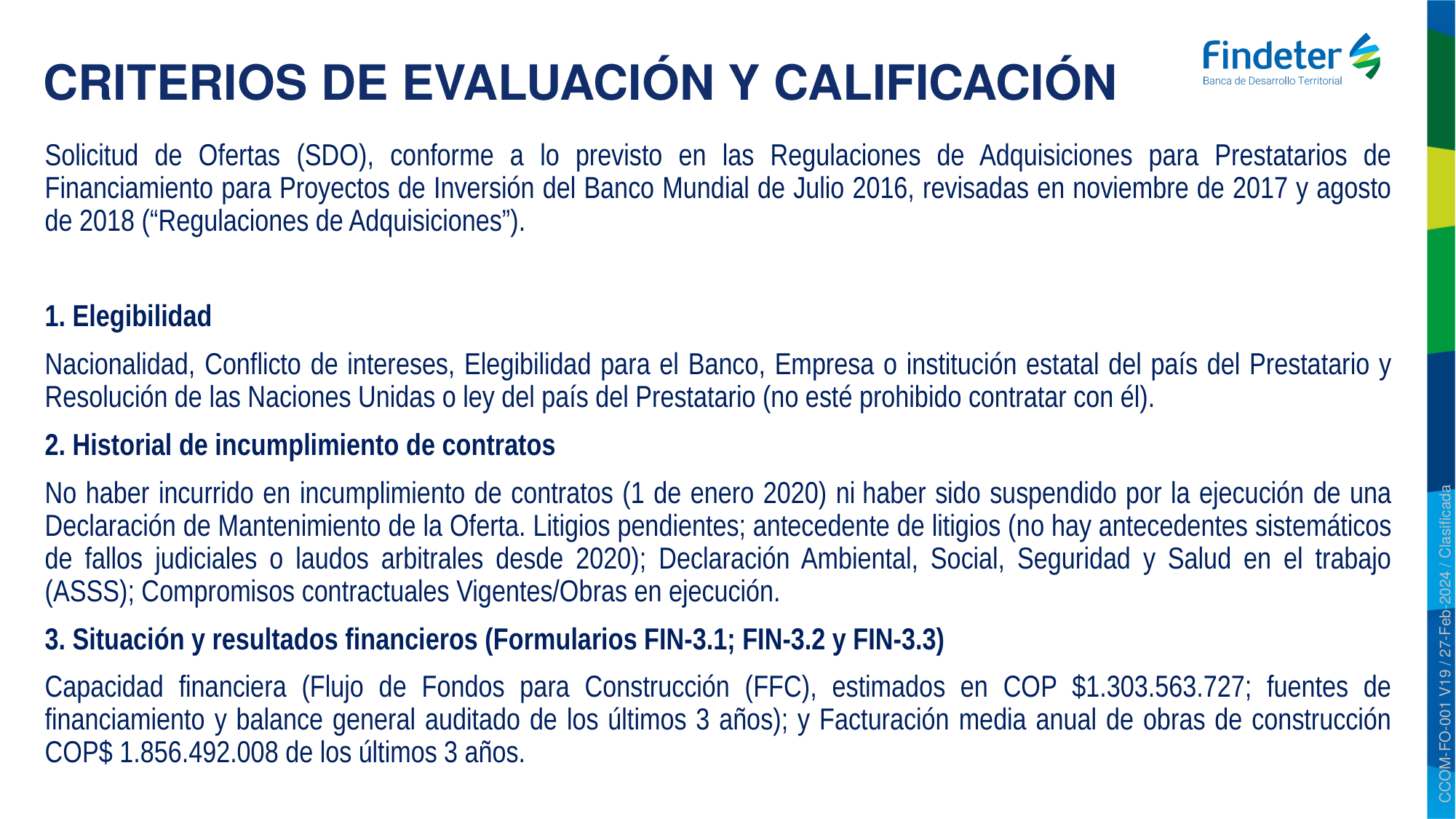

# CRITERIOS DE EVALUACIÓN Y CALIFICACIÓN
Solicitud de Ofertas (SDO), conforme a lo previsto en las Regulaciones de Adquisiciones para Prestatarios de Financiamiento para Proyectos de Inversión del Banco Mundial de Julio 2016, revisadas en noviembre de 2017 y agosto de 2018 (“Regulaciones de Adquisiciones”).

1. Elegibilidad
Nacionalidad, Conflicto de intereses, Elegibilidad para el Banco, Empresa o institución estatal del país del Prestatario y Resolución de las Naciones Unidas o ley del país del Prestatario (no esté prohibido contratar con él).
2. Historial de incumplimiento de contratos
No haber incurrido en incumplimiento de contratos (1 de enero 2020) ni haber sido suspendido por la ejecución de una Declaración de Mantenimiento de la Oferta. Litigios pendientes; antecedente de litigios (no hay antecedentes sistemáticos de fallos judiciales o laudos arbitrales desde 2020); Declaración Ambiental, Social, Seguridad y Salud en el trabajo (ASSS); Compromisos contractuales Vigentes/Obras en ejecución.
3. Situación y resultados financieros (Formularios FIN-3.1; FIN-3.2 y FIN-3.3)
Capacidad financiera (Flujo de Fondos para Construcción (FFC), estimados en COP $1.303.563.727; fuentes de financiamiento y balance general auditado de los últimos 3 años); y Facturación media anual de obras de construcción COP$ 1.856.492.008 de los últimos 3 años.

CCOM-FO-001 V19 / 27-Feb-2024 / Clasificada